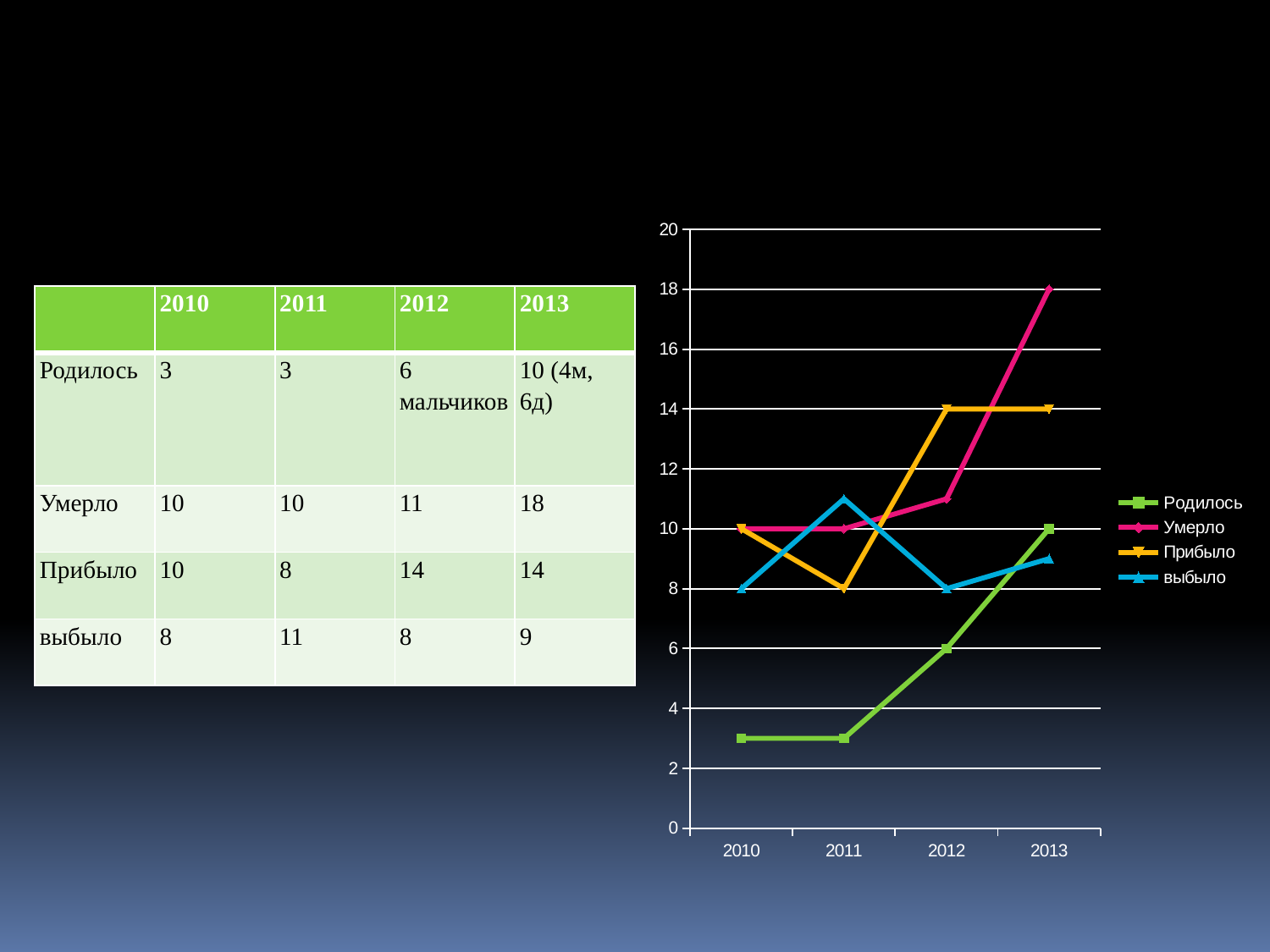

#

### Chart

| Category | Родилось   | Умерло   | Прибыло  | выбыло  |
|---|---|---|---|---|
| 2010 | 3.0 | 10.0 | 10.0 | 8.0 |
| 2011 | 3.0 | 10.0 | 8.0 | 11.0 |
| 2012 | 6.0 | 11.0 | 14.0 | 8.0 |
| 2013 | 10.0 | 18.0 | 14.0 | 9.0 |
|  | 2010 | 2011 | 2012 | 2013 |
| --- | --- | --- | --- | --- |
| Родилось | 3 | 3 | 6 мальчиков | 10 (4м, 6д) |
| Умерло | 10 | 10 | 11 | 18 |
| Прибыло | 10 | 8 | 14 | 14 |
| выбыло | 8 | 11 | 8 | 9 |